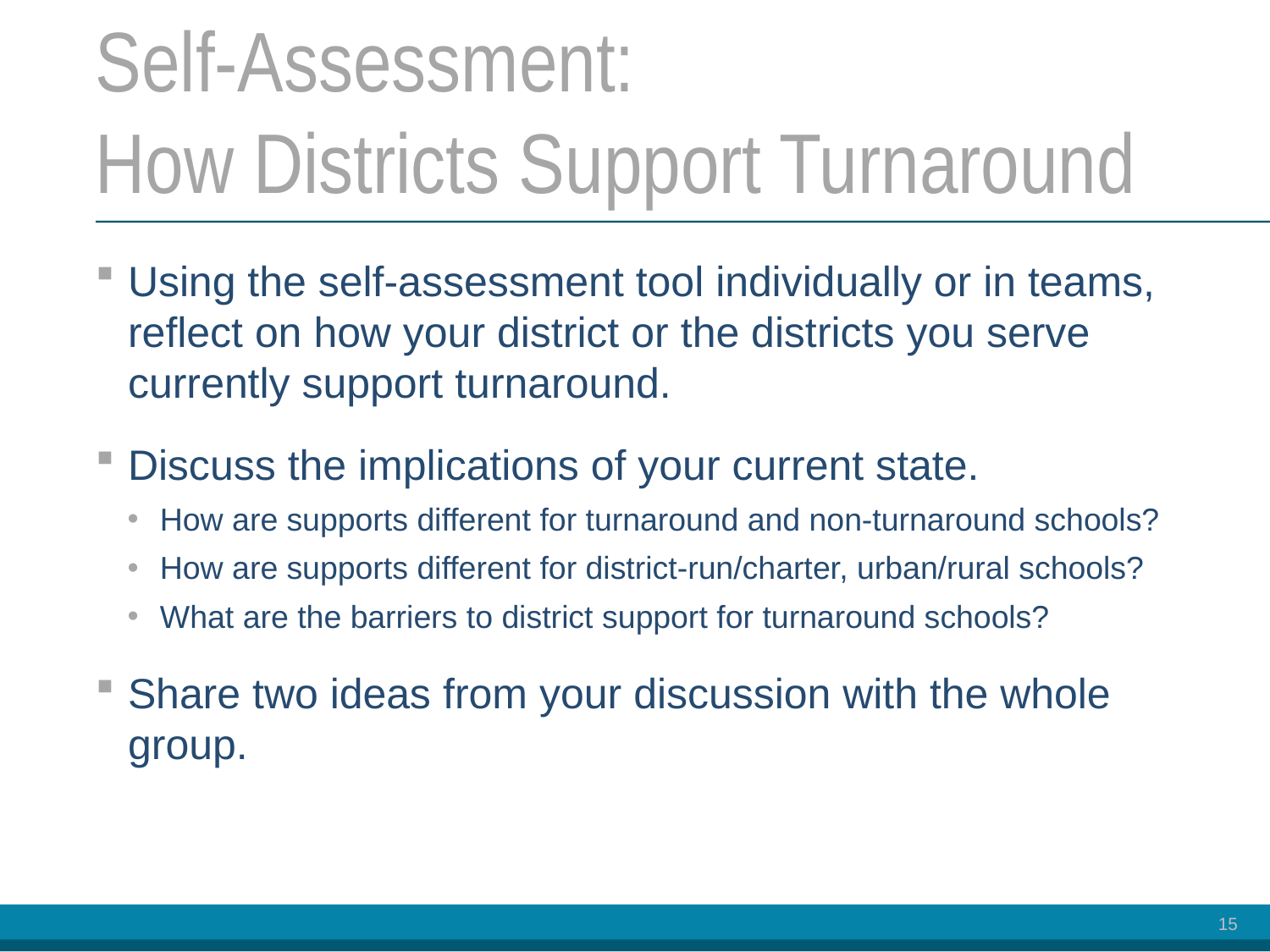

# Self-Assessment: How Districts Support Turnaround
Using the self-assessment tool individually or in teams, reflect on how your district or the districts you serve currently support turnaround.
Discuss the implications of your current state.
How are supports different for turnaround and non-turnaround schools?
How are supports different for district-run/charter, urban/rural schools?
What are the barriers to district support for turnaround schools?
Share two ideas from your discussion with the whole group.

15